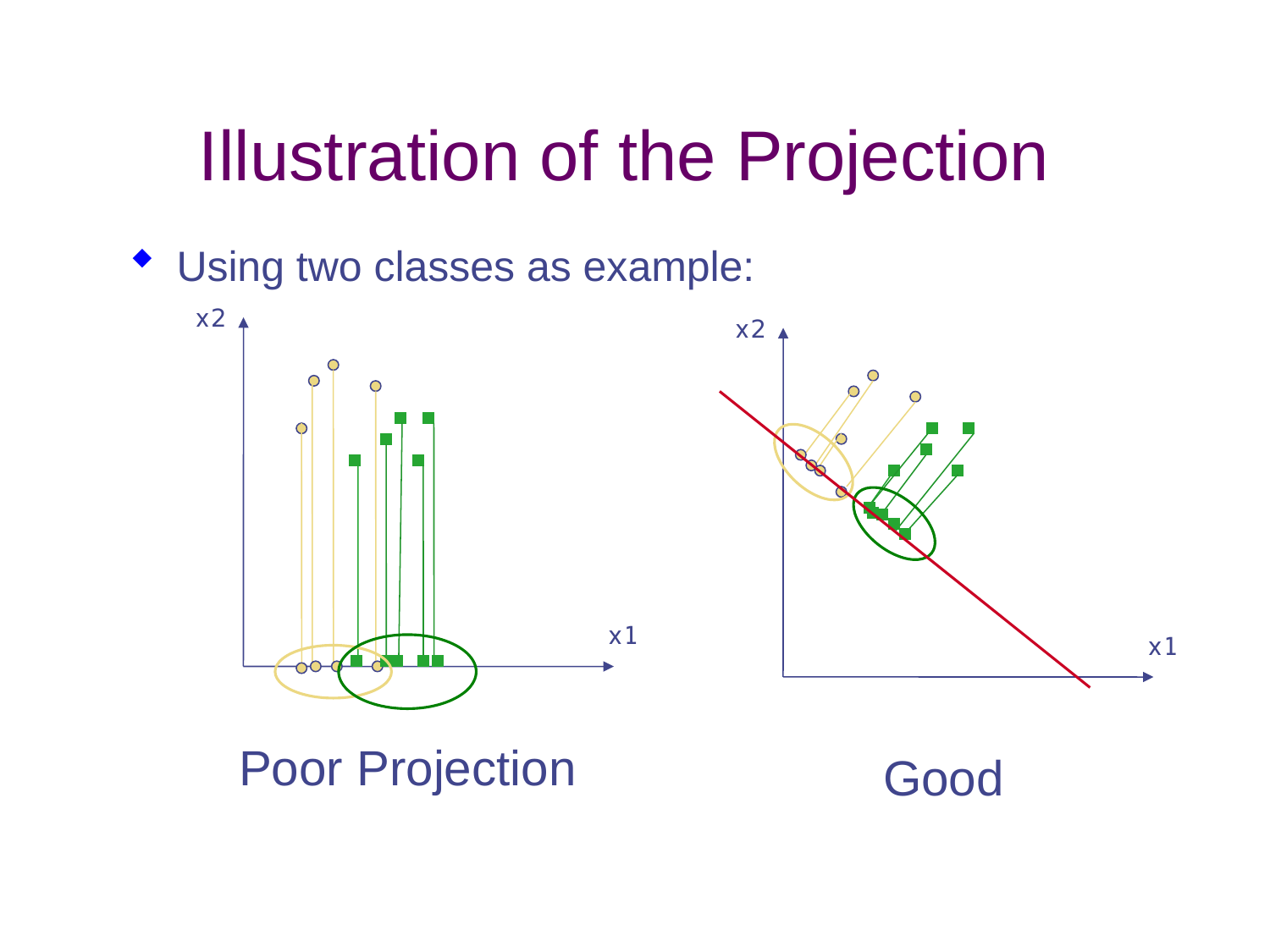

Illustration of the Projection
Using two classes as example:
x2
x2

x1
x1

        Poor Projection
Good